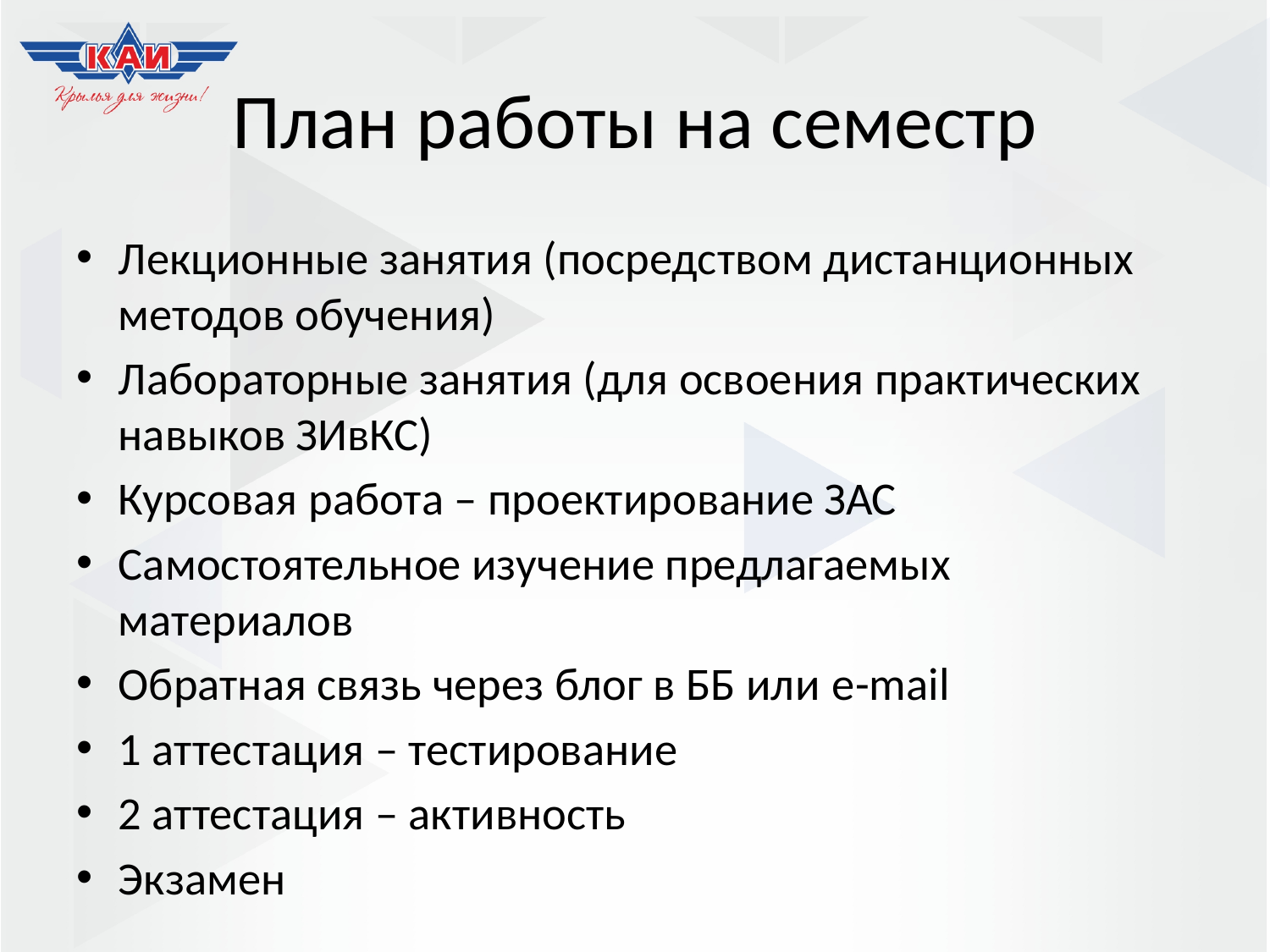

# План работы на семестр
Лекционные занятия (посредством дистанционных методов обучения)
Лабораторные занятия (для освоения практических навыков ЗИвКС)
Курсовая работа – проектирование ЗАС
Самостоятельное изучение предлагаемых материалов
Обратная связь через блог в ББ или e-mail
1 аттестация – тестирование
2 аттестация – активность
Экзамен